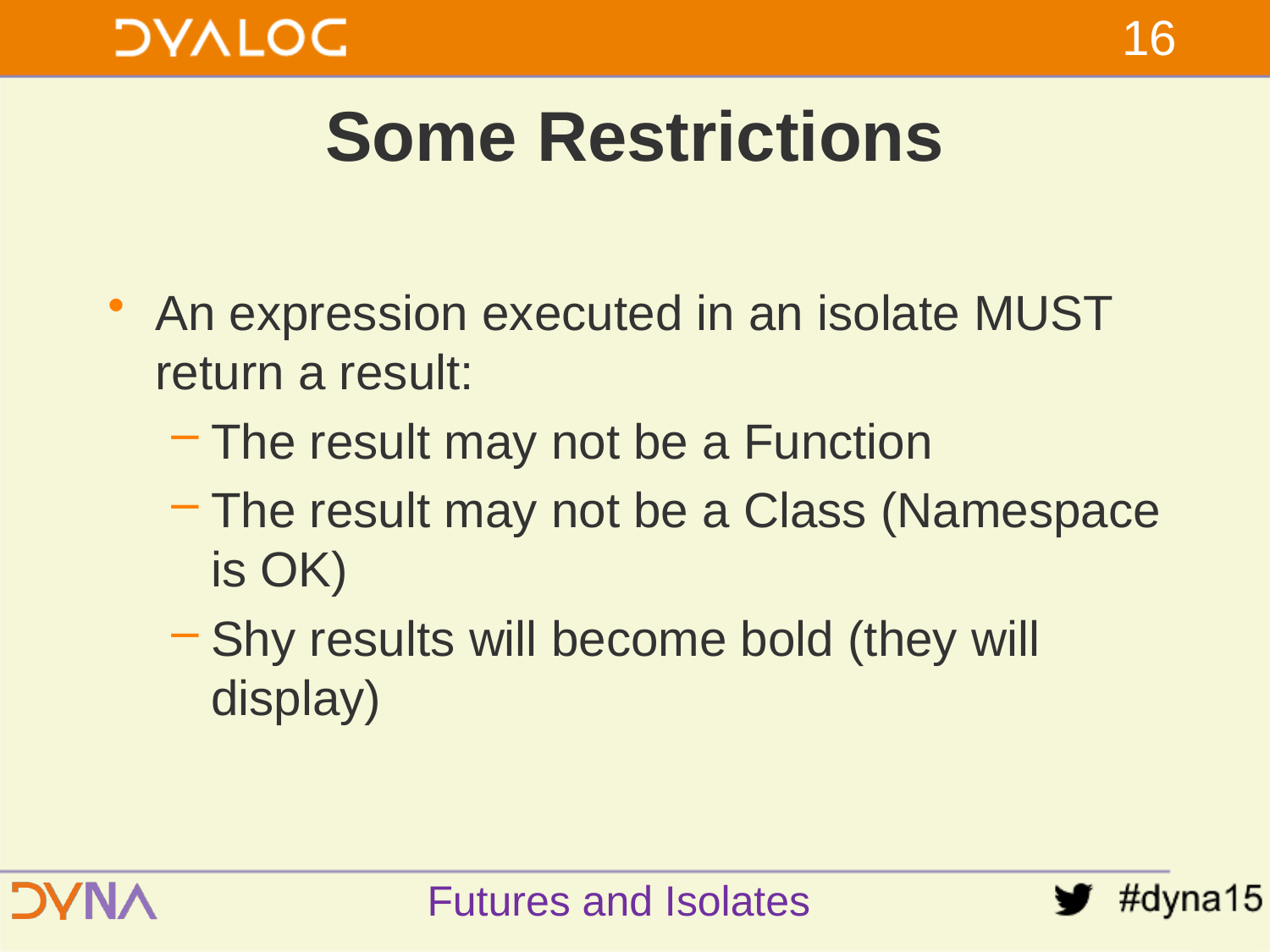

16
# Some Restrictions
An expression executed in an isolate MUST return a result:
The result may not be a Function
The result may not be a Class (Namespace is OK)
Shy results will become bold (they will display)
Futures and Isolates